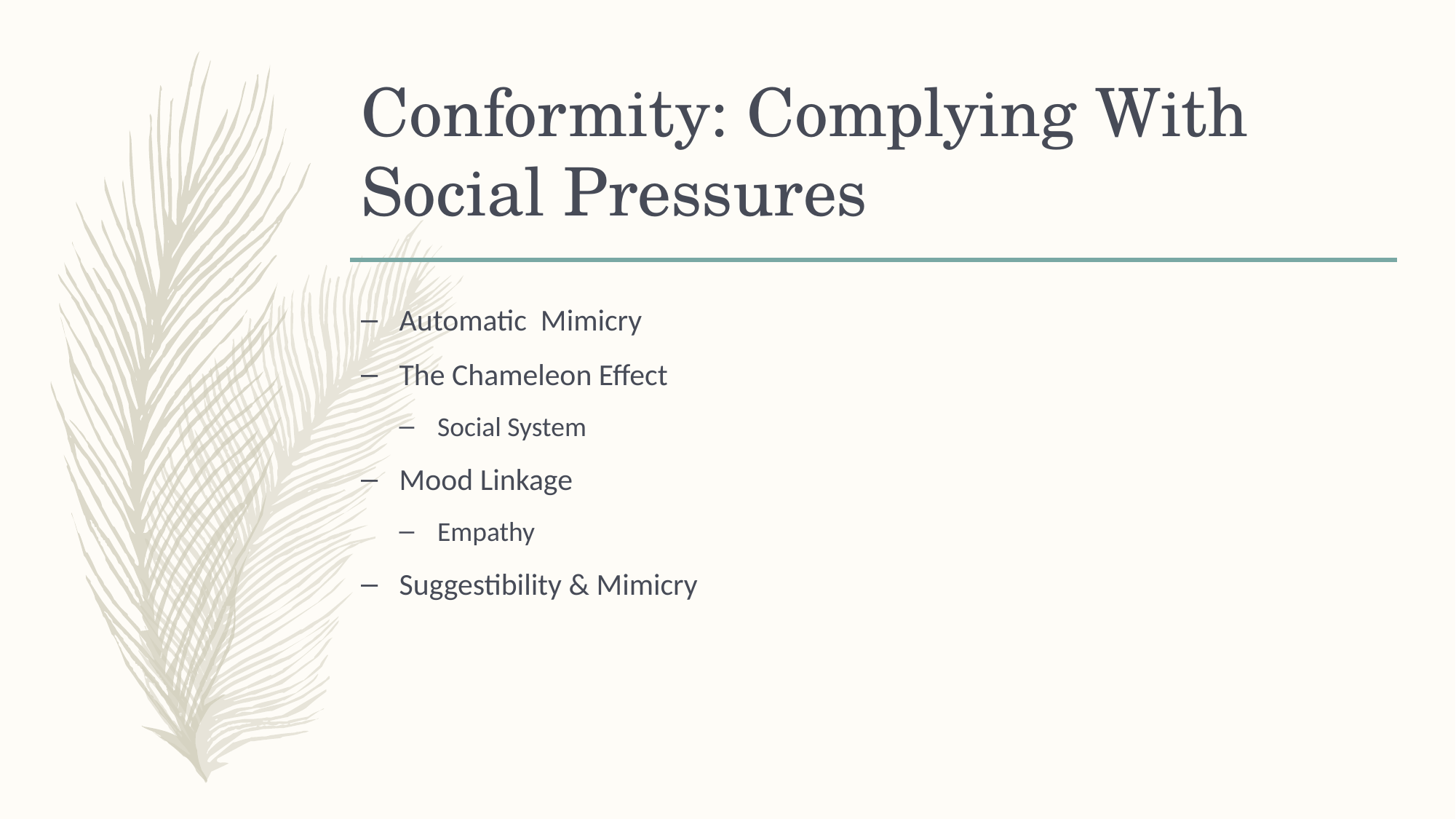

# Conformity: Complying With Social Pressures
Automatic  Mimicry
The Chameleon Effect
Social System
Mood Linkage
Empathy
Suggestibility & Mimicry